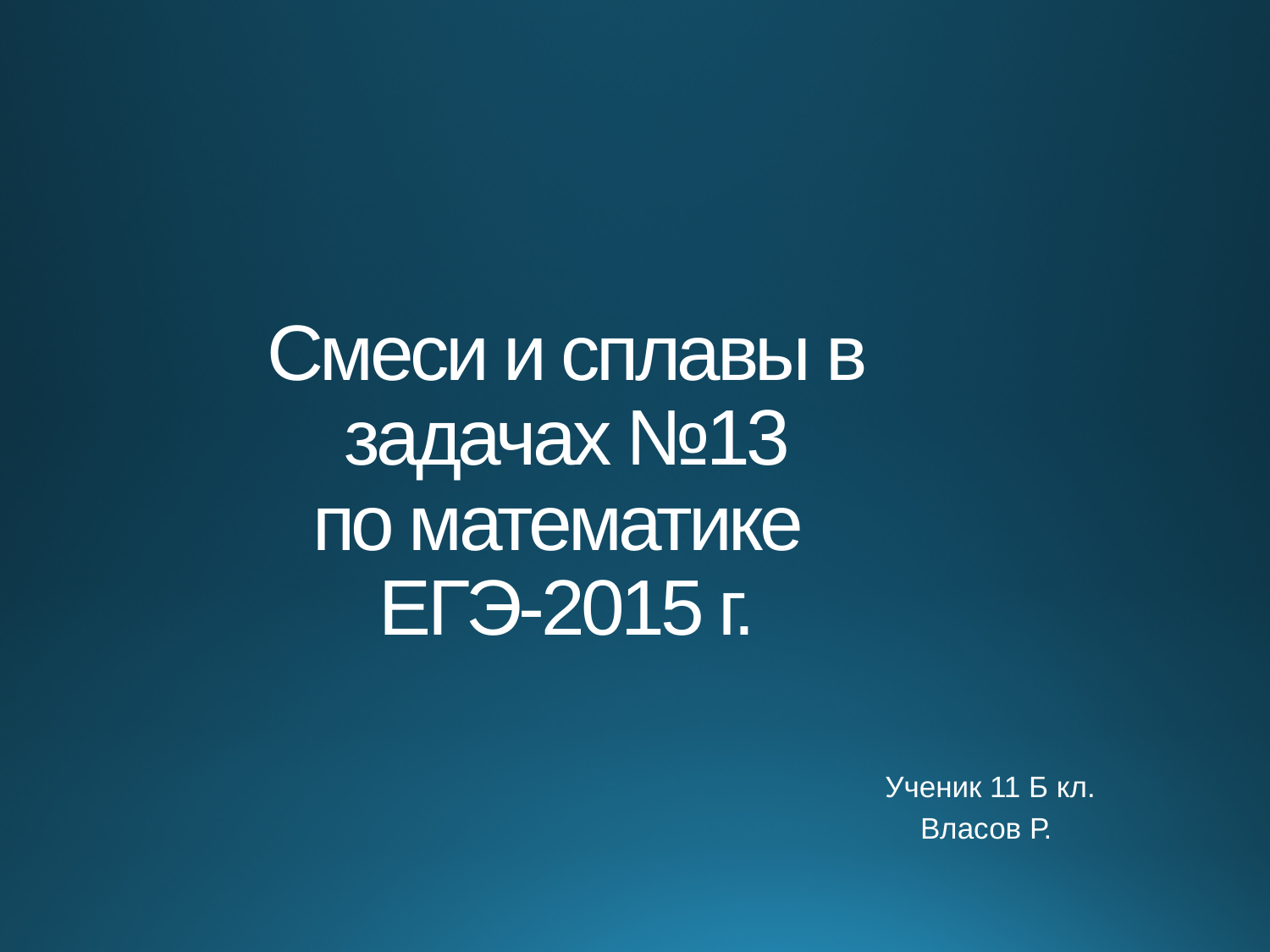

# Смеси и сплавы в задачах №13 по математике ЕГЭ-2015 г.
 Ученик 11 Б кл.
Власов Р.